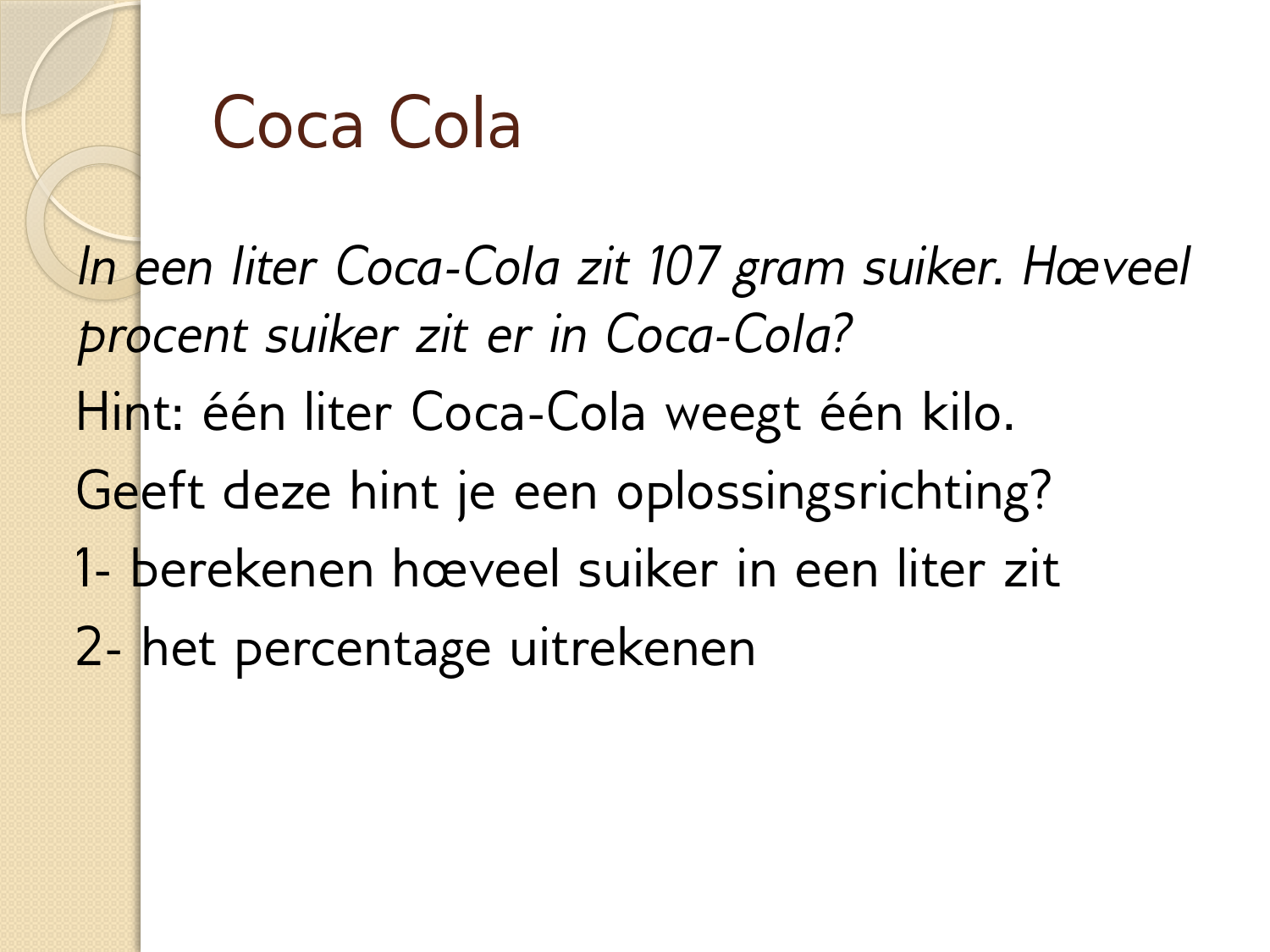

# Coca Cola
In een liter Coca-Cola zit 107 gram suiker. Hoeveel procent suiker zit er in Coca-Cola?
Hint: één liter Coca-Cola weegt één kilo.
Geeft deze hint je een oplossingsrichting?
1- berekenen hoeveel suiker in een liter zit
2- het percentage uitrekenen